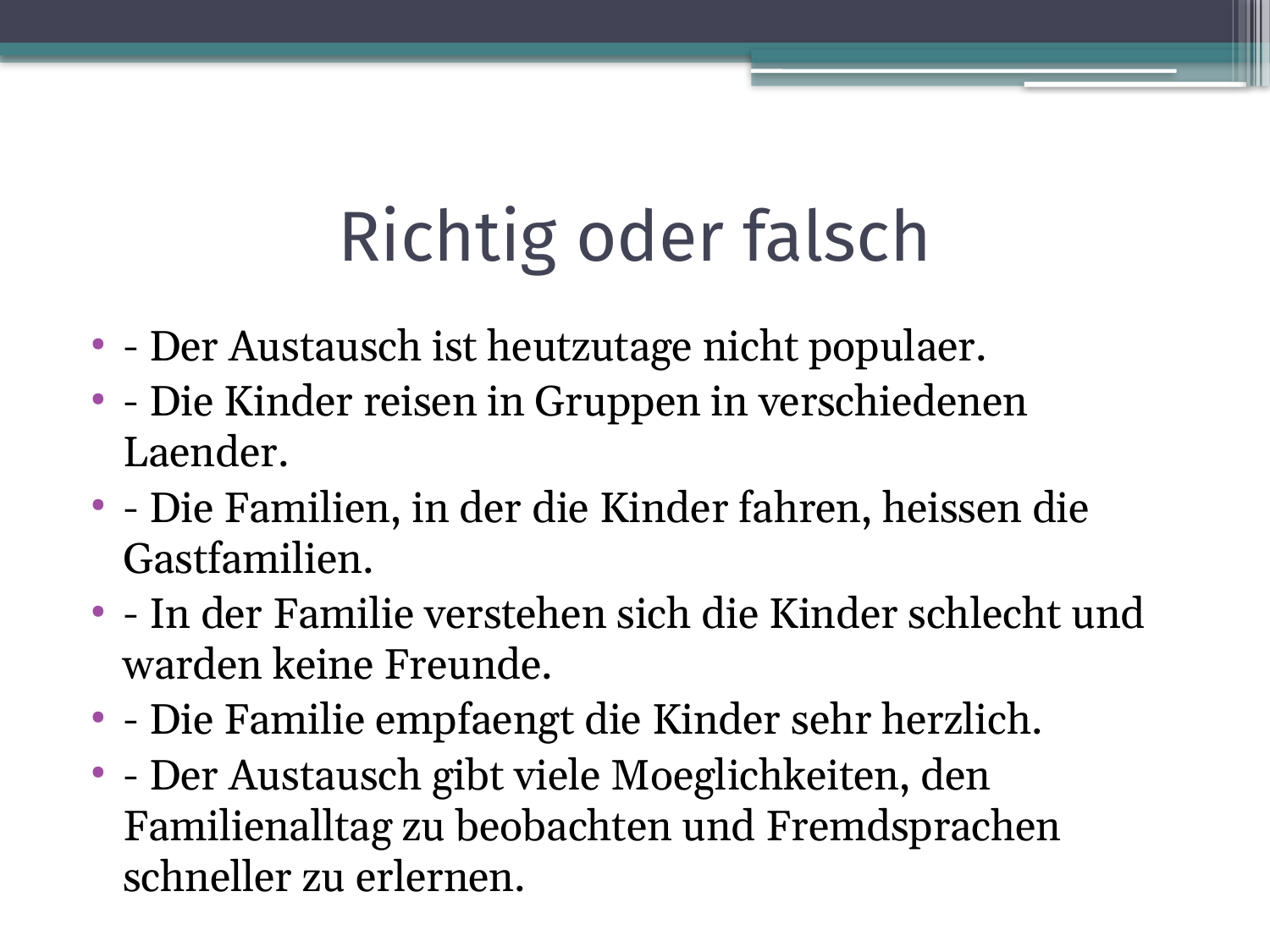

# Richtig oder falsch
- Der Austausch ist heutzutage nicht populaer.
- Die Kinder reisen in Gruppen in verschiedenen Laender.
- Die Familien, in der die Kinder fahren, heissen die Gastfamilien.
- In der Familie verstehen sich die Kinder schlecht und warden keine Freunde.
- Die Familie empfaengt die Kinder sehr herzlich.
- Der Austausch gibt viele Moeglichkeiten, den Familienalltag zu beobachten und Fremdsprachen schneller zu erlernen.